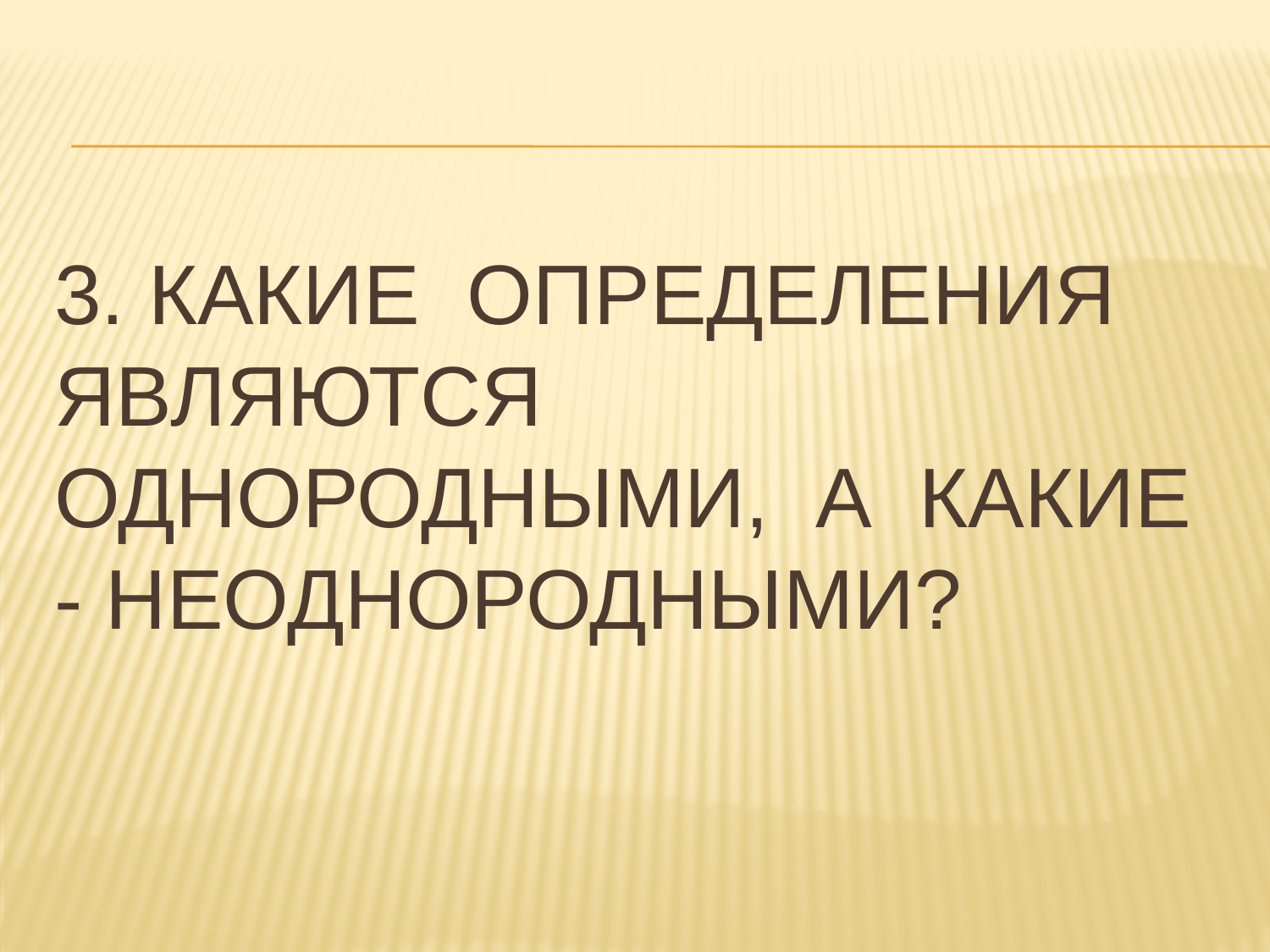

# 3. Какие  определения являются  однородными,  а  какие - неоднородными?